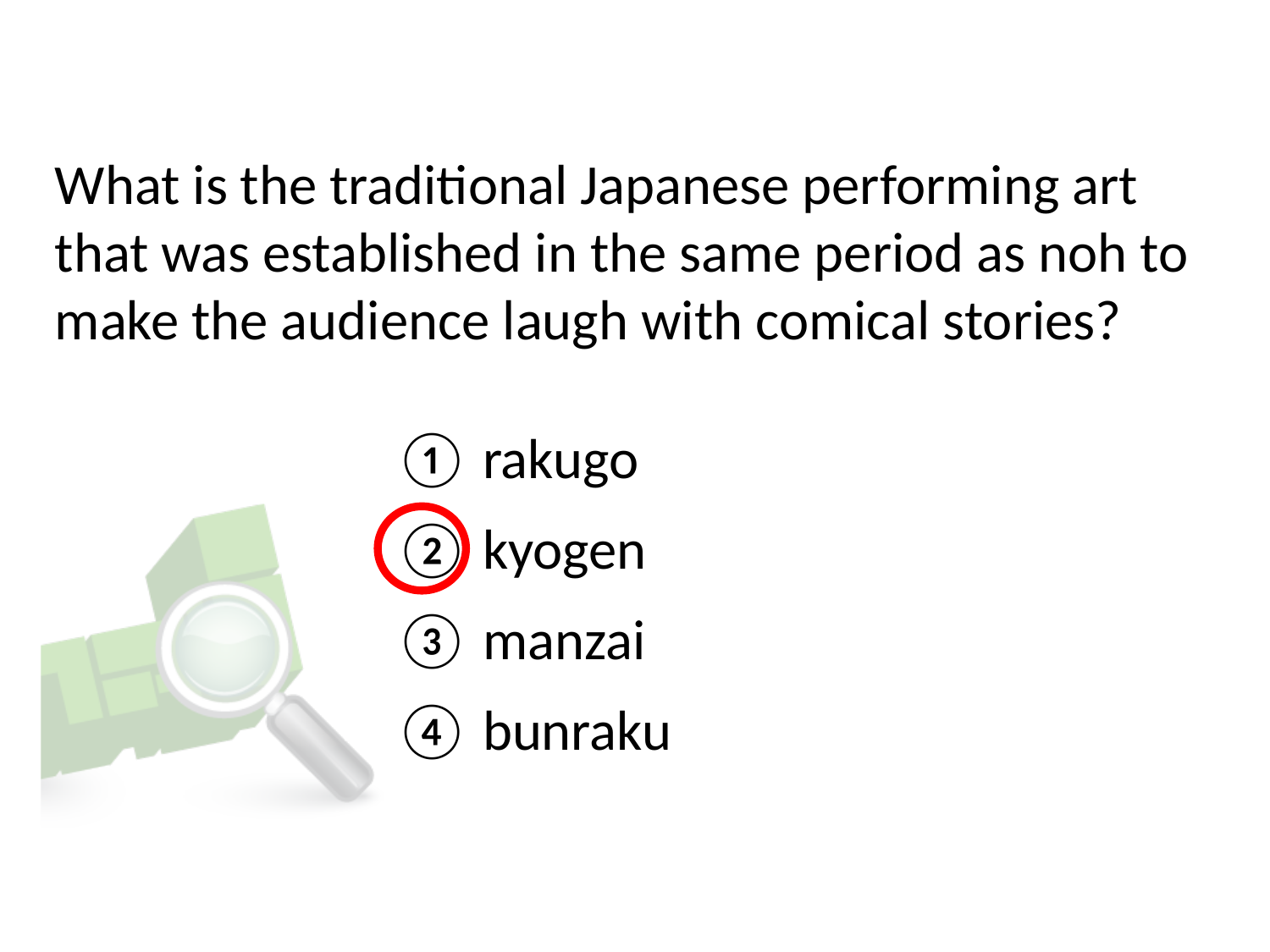

# What is the traditional Japanese performing art that was established in the same period as noh to make the audience laugh with comical stories?
① rakugo
② kyogen
③ manzai
④ bunraku